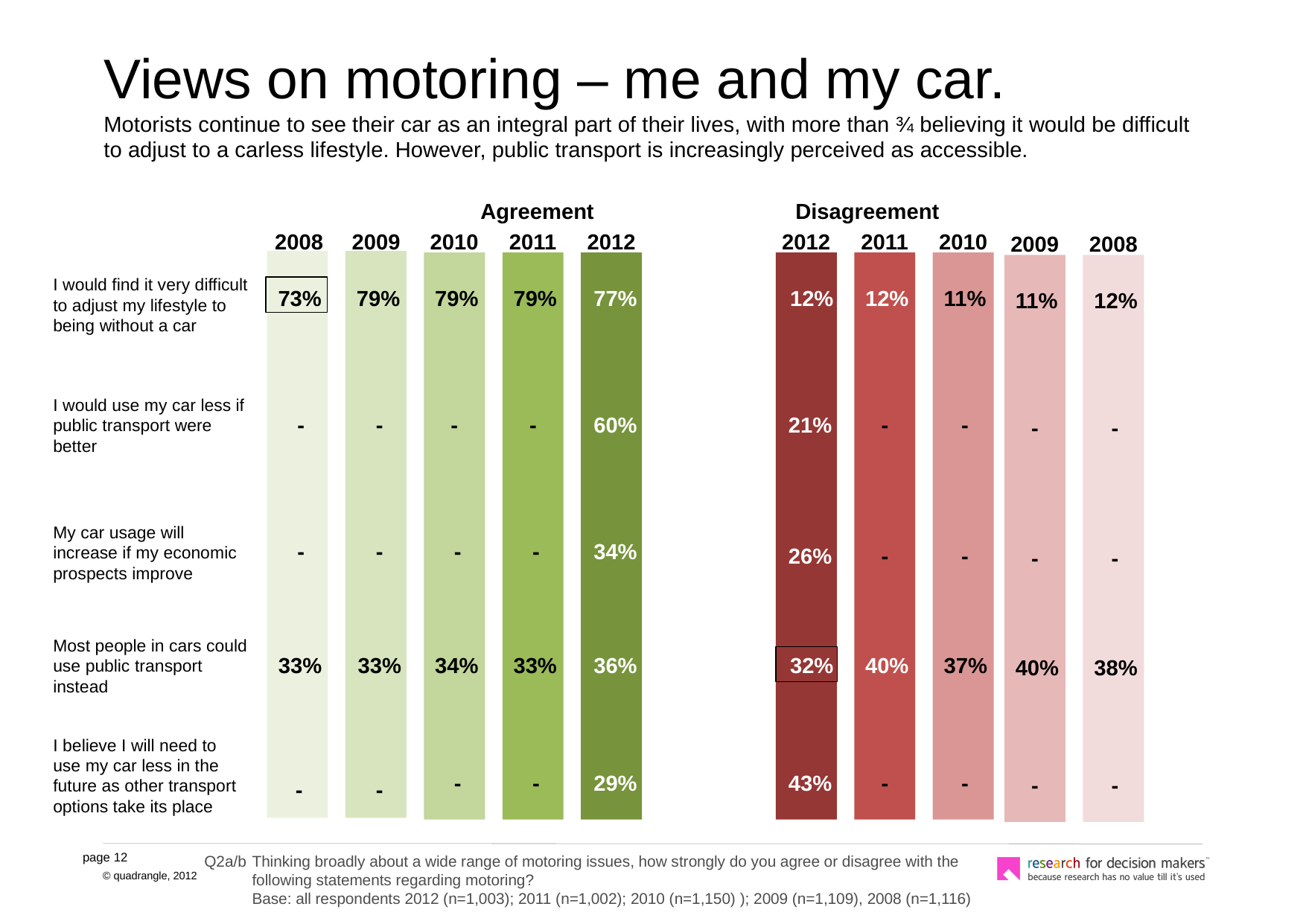

# Views on motoring – me and my car. Motorists continue to see their car as an integral part of their lives, with more than ¾ believing it would be difficult to adjust to a carless lifestyle. However, public transport is increasingly perceived as accessible.
Agreement
Disagreement
2008
2009
2010
2011
2012
2012
2011
2010
2009
2008

I would find it very difficult to adjust my lifestyle to being without a car

73%
79%
79%
79%
77%
12%
12%
11%
11%
12%
I would use my car less if public transport were better
-
-
-
-
60%
21%
-
-
-
-
My car usage will increase if my economic prospects improve
-
-
-
-
34%
26%
-
-
-
-
Most people in cars could use public transport instead
33%
33%
34%
33%
36%
32%
40%
37%

40%
38%
I believe I will need to use my car less in the future as other transport options take its place
-
-
29%
43%
-
-
-
-
-
-
Q2a/b	Thinking broadly about a wide range of motoring issues, how strongly do you agree or disagree with the following statements regarding motoring?
	Base: all respondents 2012 (n=1,003); 2011 (n=1,002); 2010 (n=1,150) ); 2009 (n=1,109), 2008 (n=1,116)